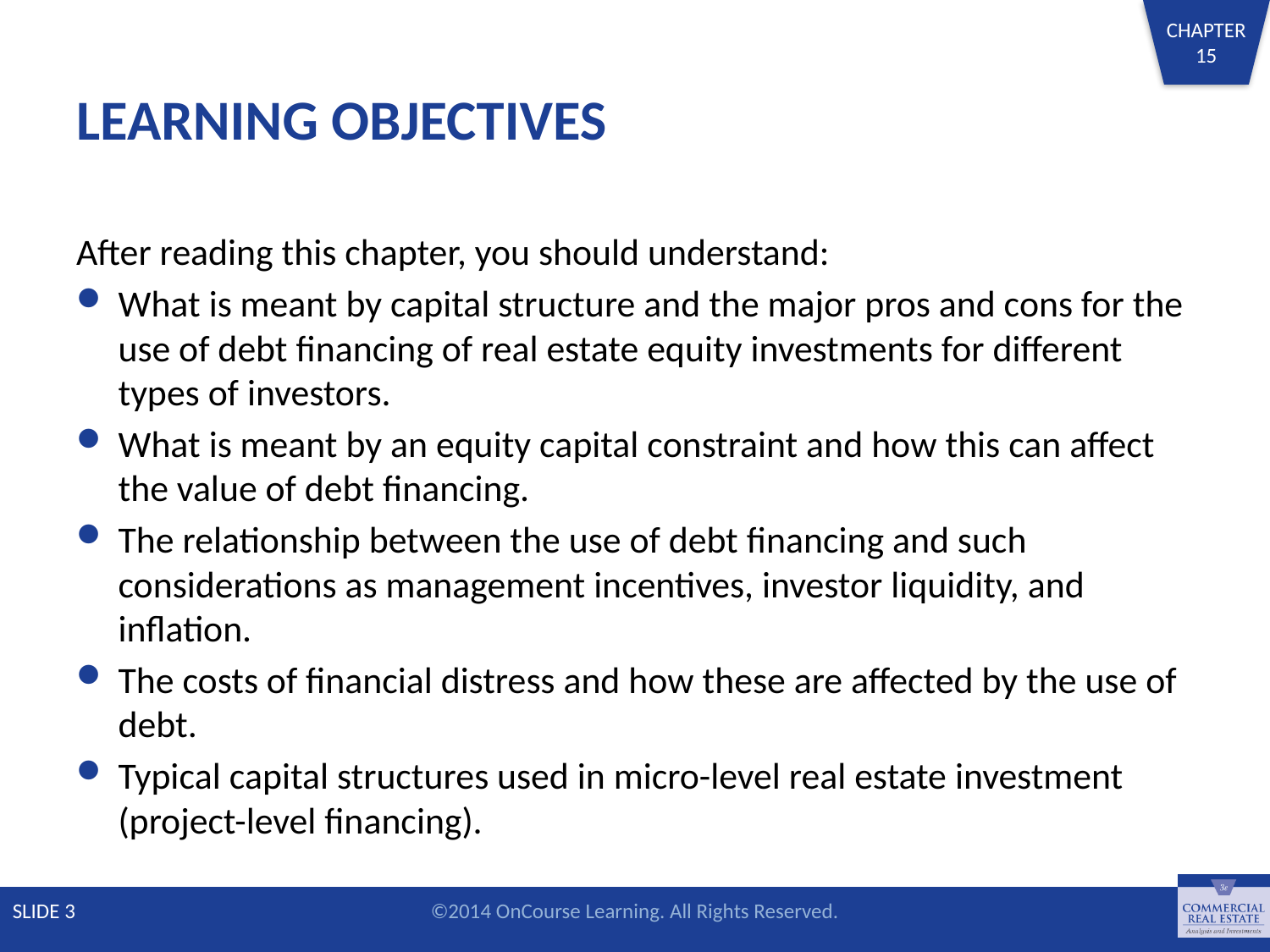

# LEARNING OBJECTIVES
After reading this chapter, you should understand:
What is meant by capital structure and the major pros and cons for the use of debt financing of real estate equity investments for different types of investors.
What is meant by an equity capital constraint and how this can affect the value of debt financing.
The relationship between the use of debt financing and such considerations as management incentives, investor liquidity, and inflation.
The costs of financial distress and how these are affected by the use of debt.
Typical capital structures used in micro-level real estate investment (project-level financing).
SLIDE 3